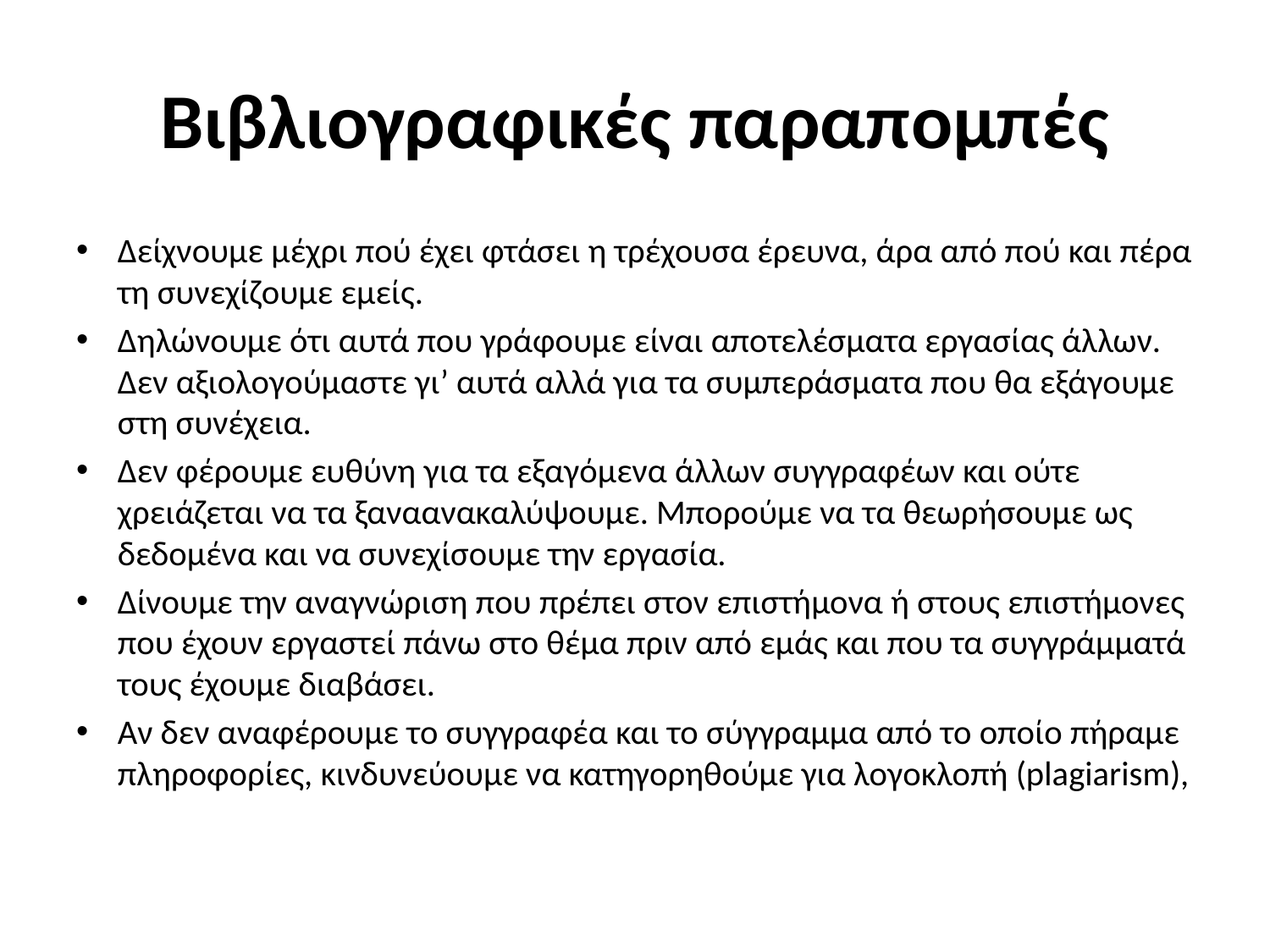

# Βιβλιογραφικές παραπομπές
Δείχνουμε μέχρι πού έχει φτάσει η τρέχουσα έρευνα, άρα από πού και πέρα τη συνεχίζουμε εμείς.
Δηλώνουμε ότι αυτά που γράφουμε είναι αποτελέσματα εργασίας άλλων. Δεν αξιολογούμαστε γι’ αυτά αλλά για τα συμπεράσματα που θα εξάγουμε στη συνέχεια.
Δεν φέρουμε ευθύνη για τα εξαγόμενα άλλων συγγραφέων και ούτε χρειάζεται να τα ξαναανακαλύψουμε. Μπορούμε να τα θεωρήσουμε ως δεδομένα και να συνεχίσουμε την εργασία.
Δίνουμε την αναγνώριση που πρέπει στον επιστήμονα ή στους επιστήμονες που έχουν εργαστεί πάνω στο θέμα πριν από εμάς και που τα συγγράμματά τους έχουμε διαβάσει.
Αν δεν αναφέρουμε το συγγραφέα και το σύγγραμμα από το οποίο πήραμε πληροφορίες, κινδυνεύουμε να κατηγορηθούμε για λογοκλοπή (plagiarism),